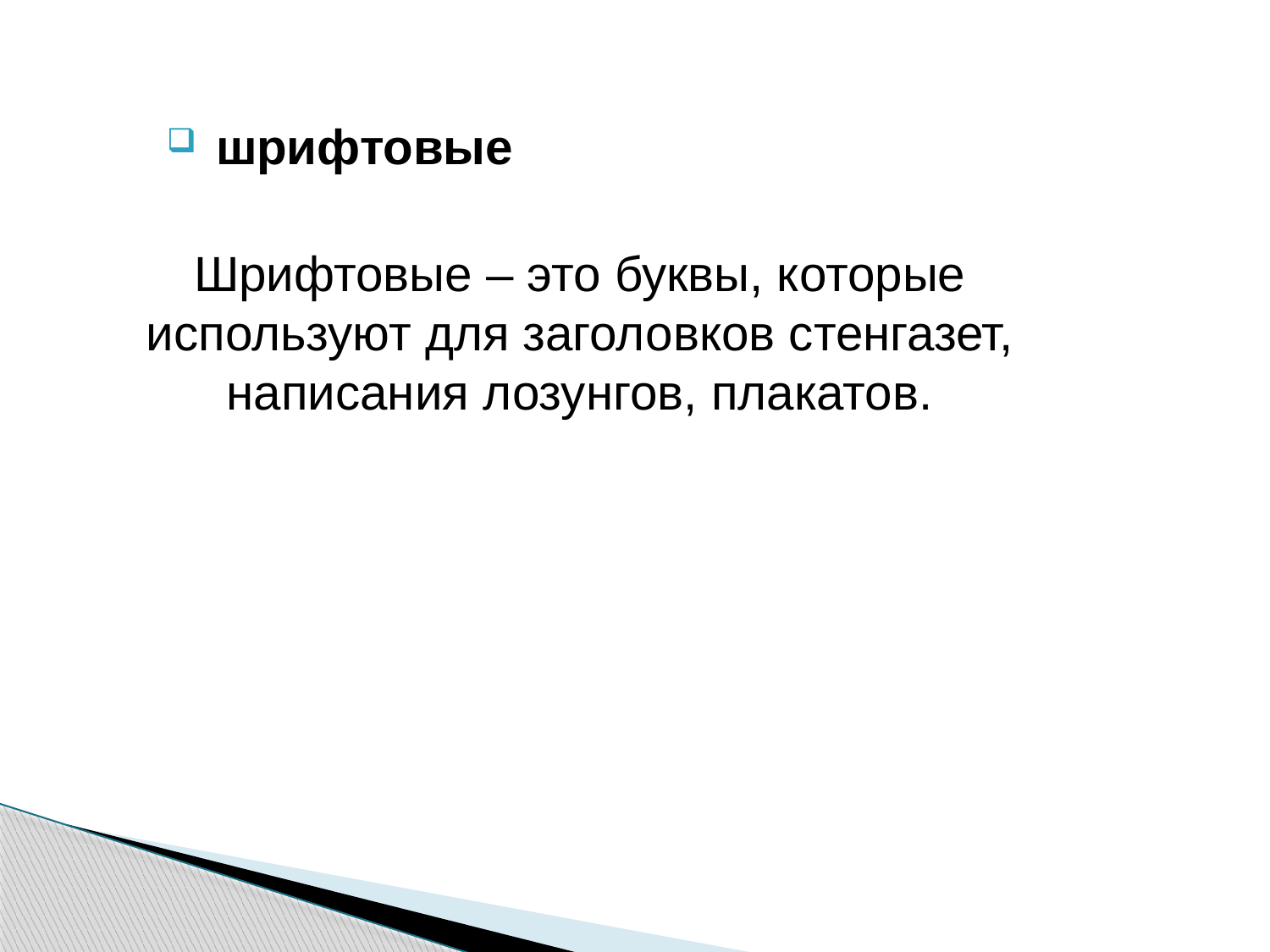

шрифтовые
Шрифтовые – это буквы, которые используют для заголовков стенгазет, написания лозунгов, плакатов.